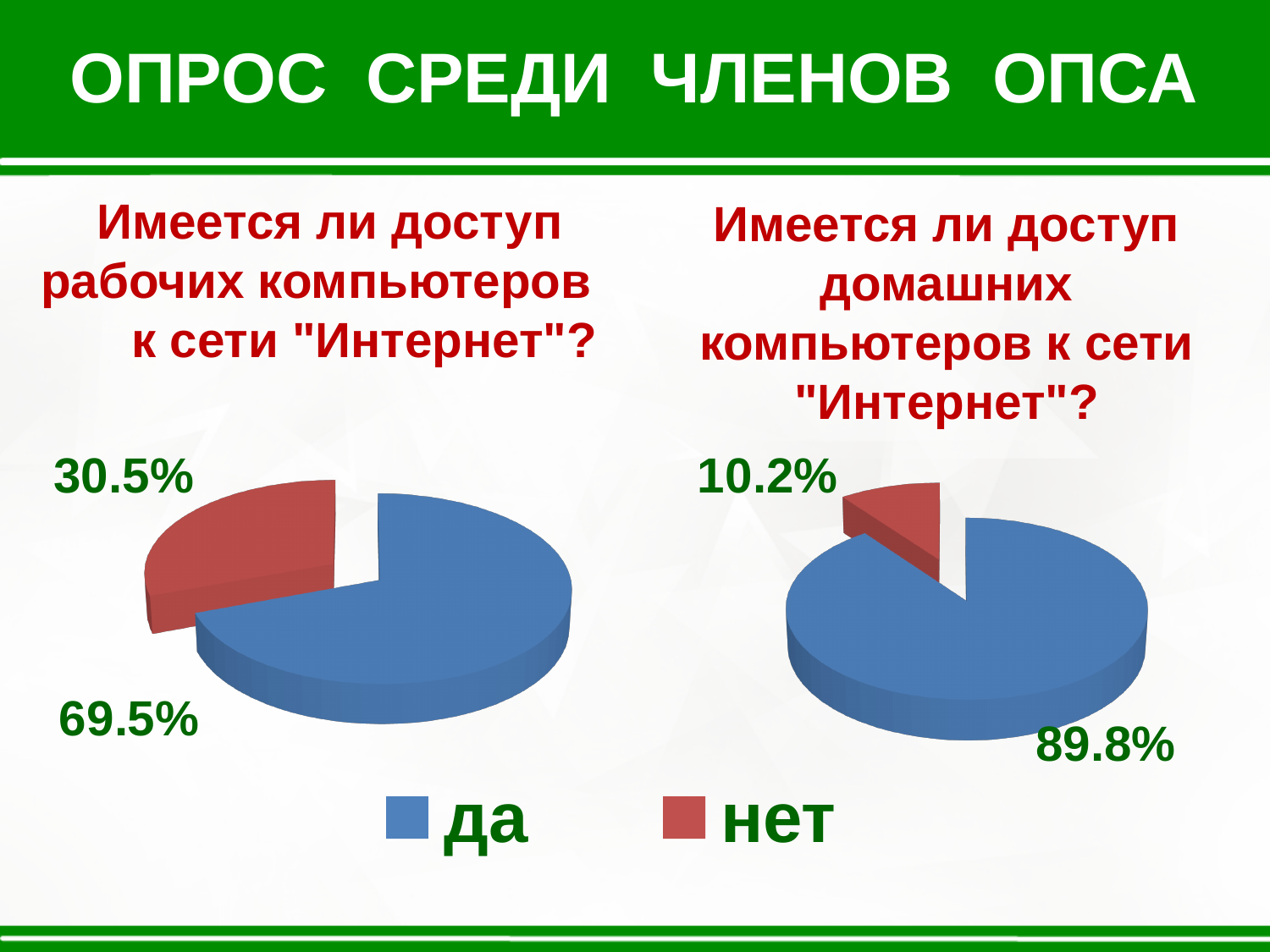

ОПРОС  СРЕДИ  ЧЛЕНОВ  ОПСА
Имеется ли доступ рабочих компьютеров        к сети "Интернет"?
Имеется ли доступ домашних компьютеров к сети "Интернет"?

[unsupported chart]

[unsupported chart]